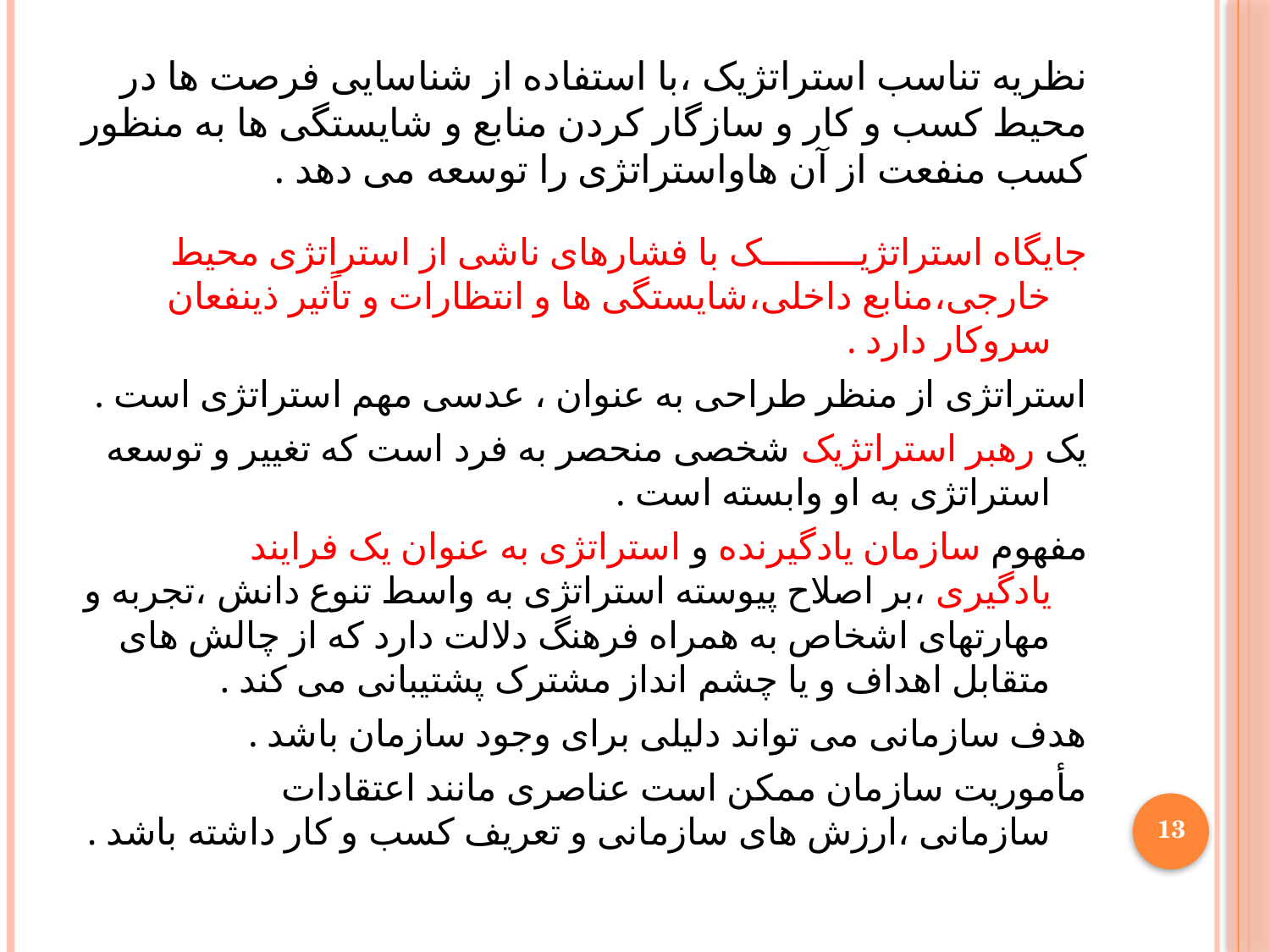

# نظریه تناسب استراتژیک ،با استفاده از شناسایی فرصت ها در محیط کسب و کار و سازگار کردن منابع و شایستگی ها به منظور کسب منفعت از آن هاواستراتژی را توسعه می دهد .
جایگاه استراتژیـــــــــک با فشارهای ناشی از استراتژی محیط خارجی،منابع داخلی،شایستگی ها و انتظارات و تاًثیر ذینفعان سروکار دارد .
استراتژی از منظر طراحی به عنوان ، عدسی مهم استراتژی است .
یک رهبر استراتژیک شخصی منحصر به فرد است که تغییر و توسعه استراتژی به او وابسته است .
مفهوم سازمان یادگیرنده و استراتژی به عنوان یک فرایند یادگیری ،بر اصلاح پیوسته استراتژی به واسط تنوع دانش ،تجربه و مهارتهای اشخاص به همراه فرهنگ دلالت دارد که از چالش های متقابل اهداف و یا چشم انداز مشترک پشتیبانی می کند .
هدف سازمانی می تواند دلیلی برای وجود سازمان باشد .
مأموریت سازمان ممکن است عناصری مانند اعتقادات سازمانی ،ارزش های سازمانی و تعریف کسب و کار داشته باشد .
13